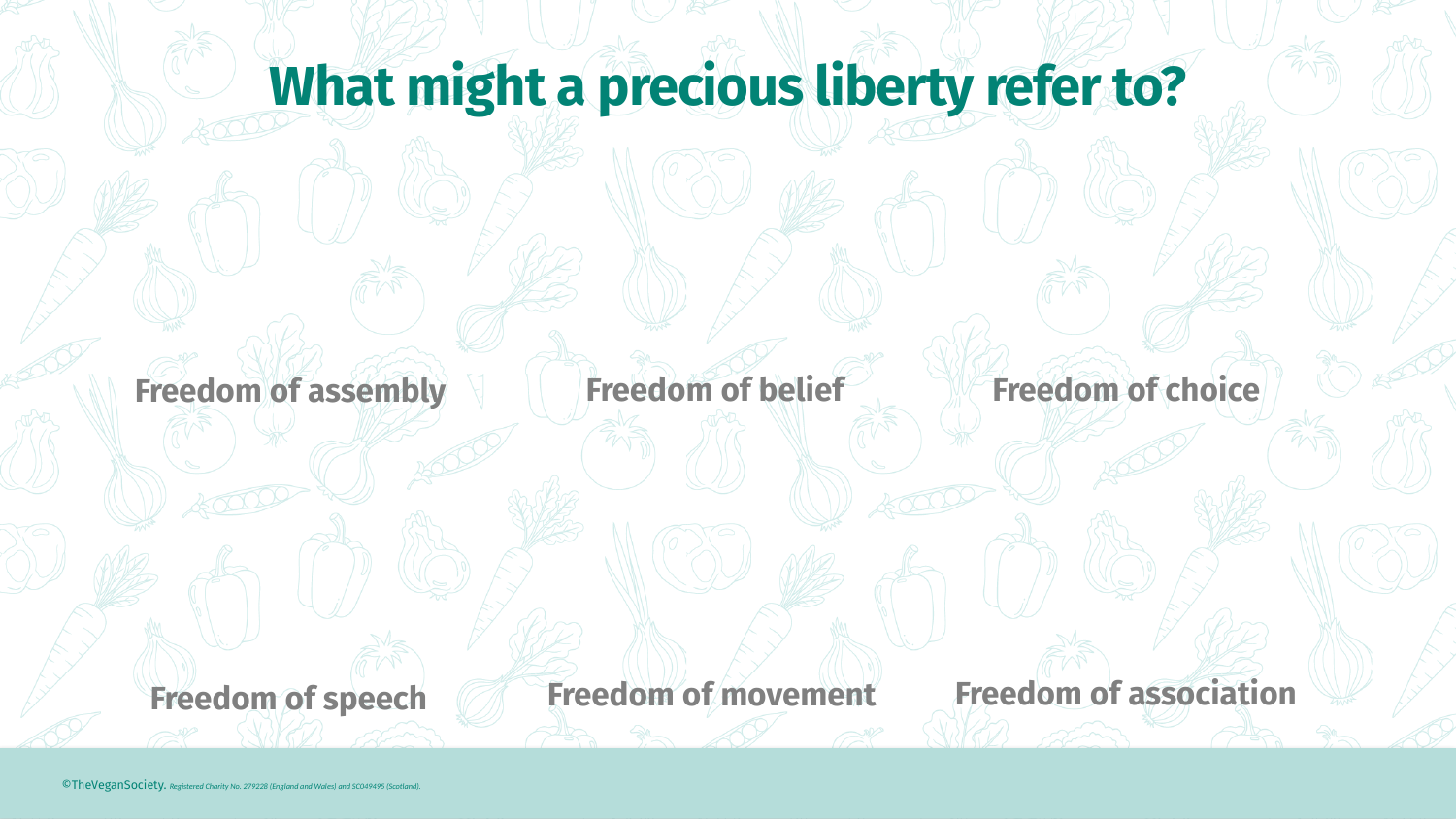

# What might a precious liberty refer to?

Freedom of choice
Freedom of belief
Freedom of assembly

Freedom of association
Freedom of movement
Freedom of speech